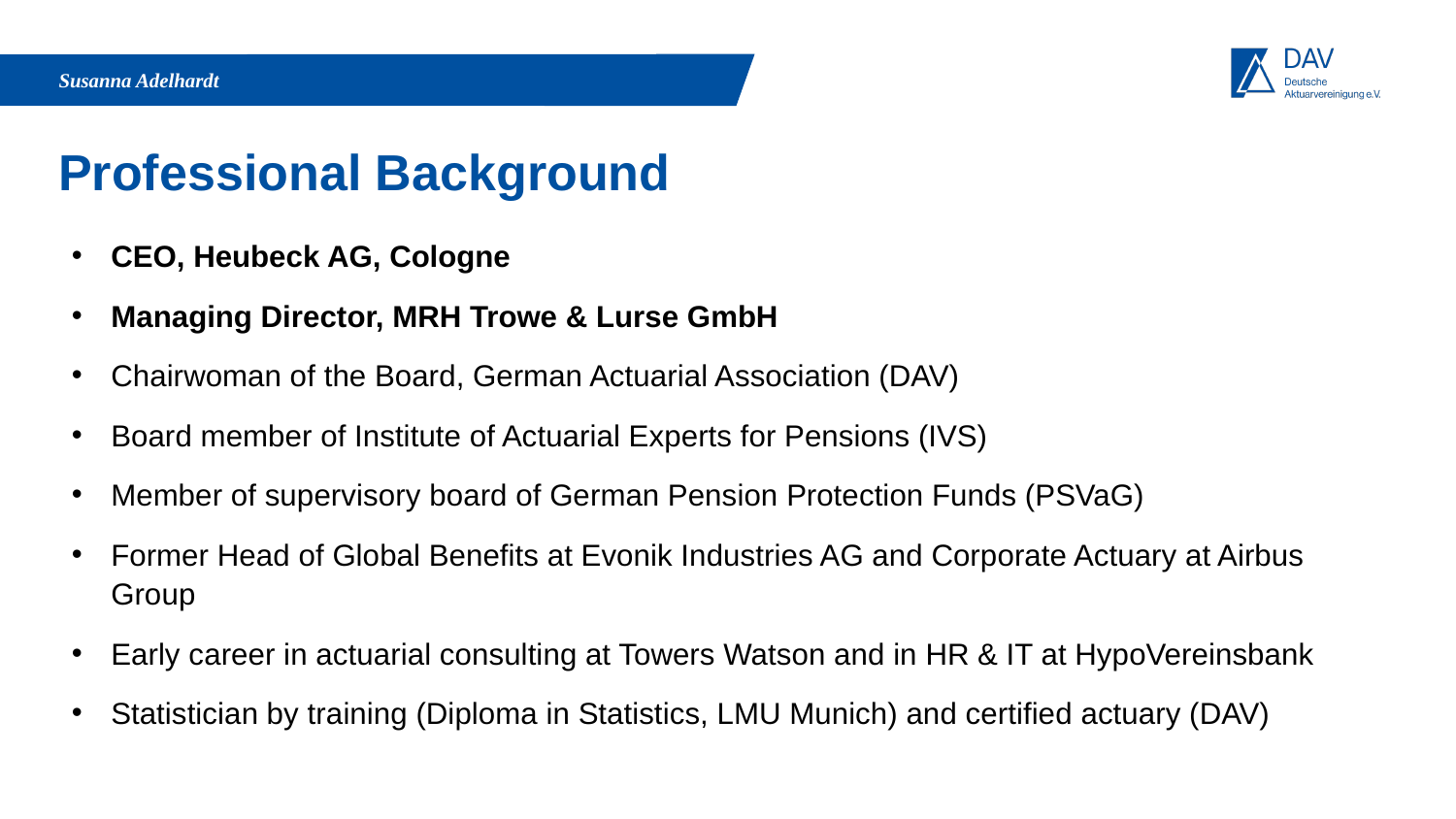

Susanna Adelhardt
# Professional Background
CEO, Heubeck AG, Cologne
Managing Director, MRH Trowe & Lurse GmbH
Chairwoman of the Board, German Actuarial Association (DAV)
Board member of Institute of Actuarial Experts for Pensions (IVS)
Member of supervisory board of German Pension Protection Funds (PSVaG)
Former Head of Global Benefits at Evonik Industries AG and Corporate Actuary at Airbus Group
Early career in actuarial consulting at Towers Watson and in HR & IT at HypoVereinsbank
Statistician by training (Diploma in Statistics, LMU Munich) and certified actuary (DAV)